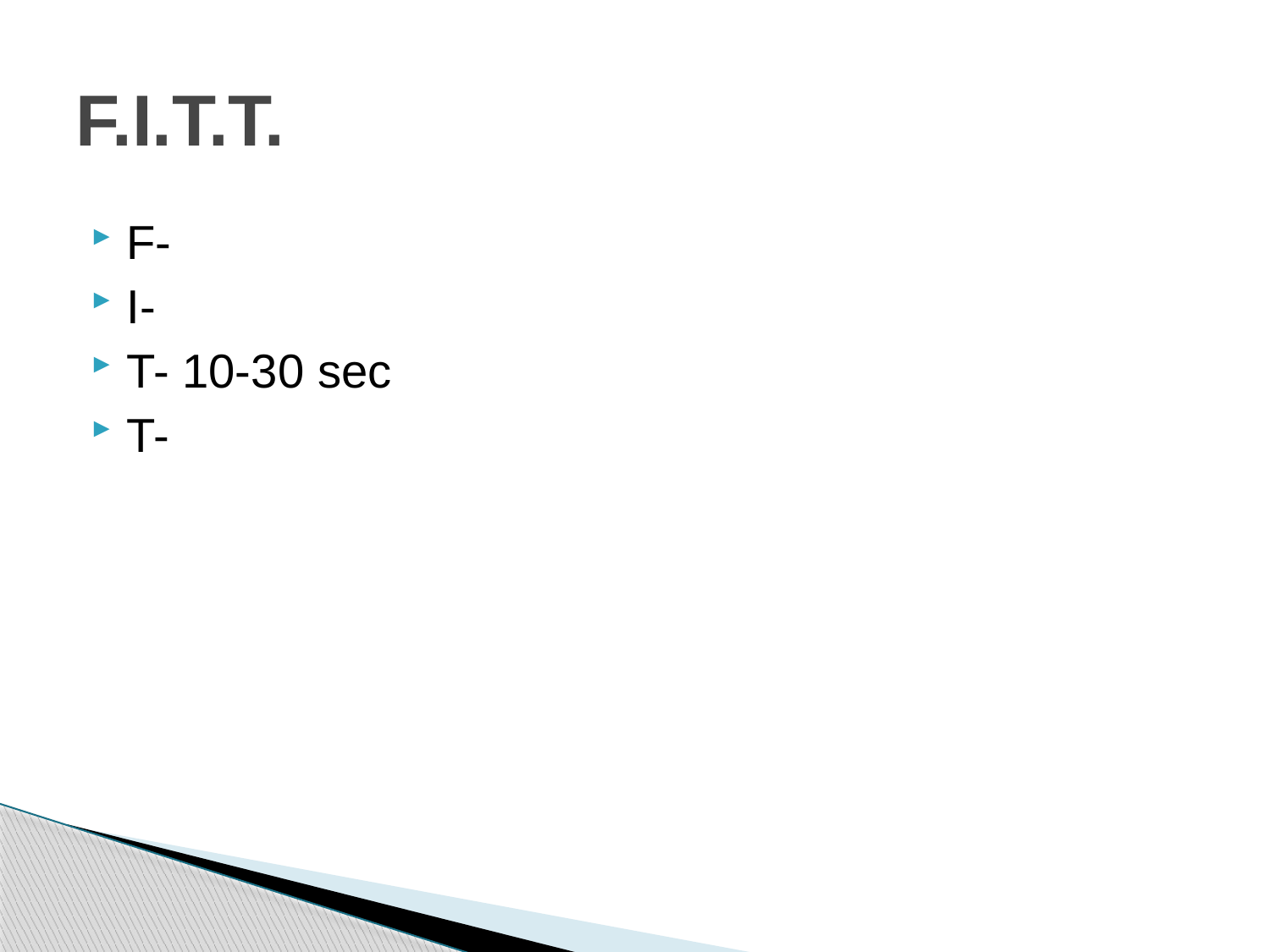

# F.I.T.T.
F-
I-
T- 10-30 sec
T-